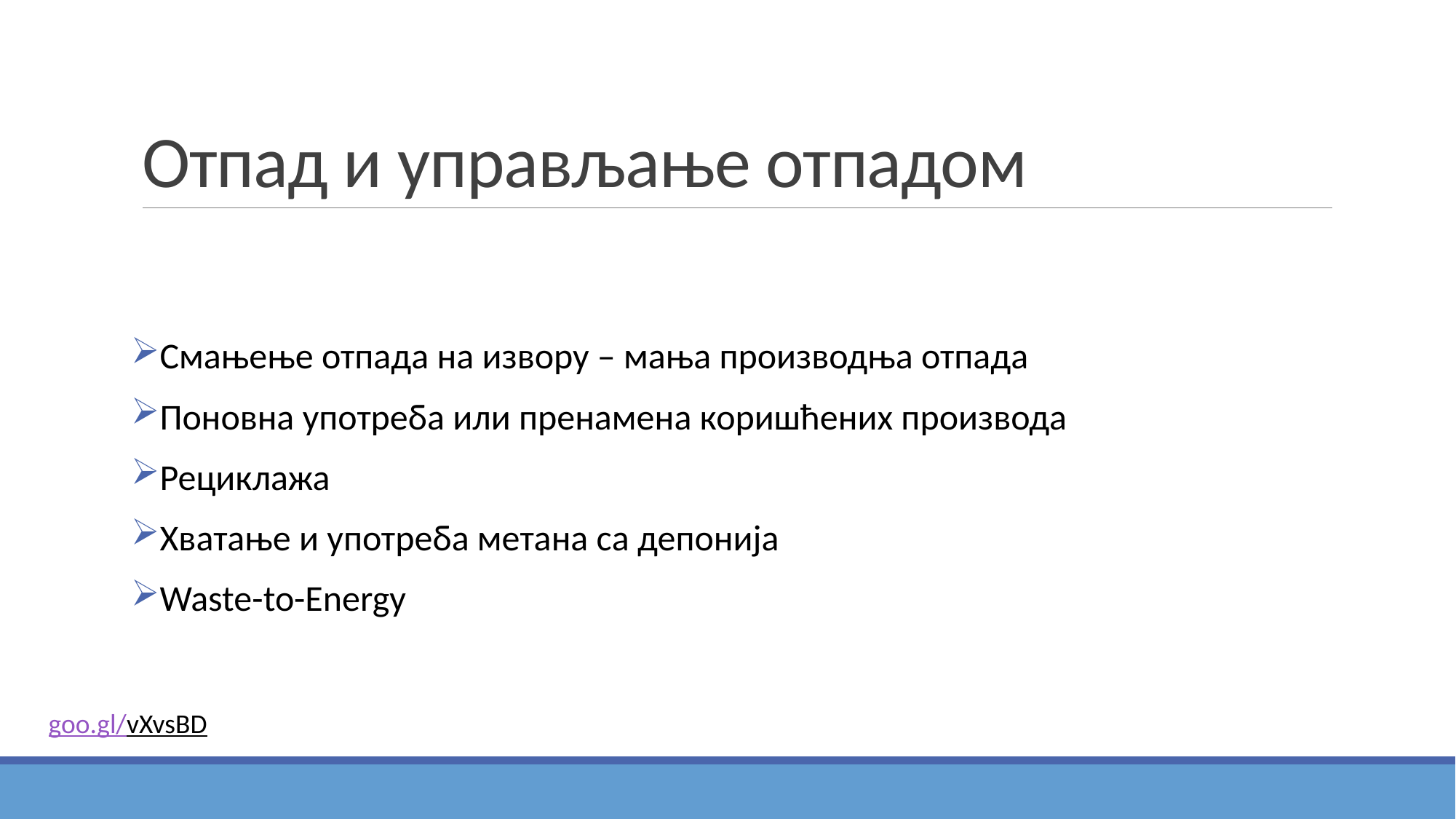

# Отпад и управљање отпадом

Смањење отпада на извору – мања производња отпада
Поновна употреба или пренамена коришћених производа
Рециклажа
Хватање и употреба метана са депонија
Waste-to-Energy
goo.gl/vXvsBD